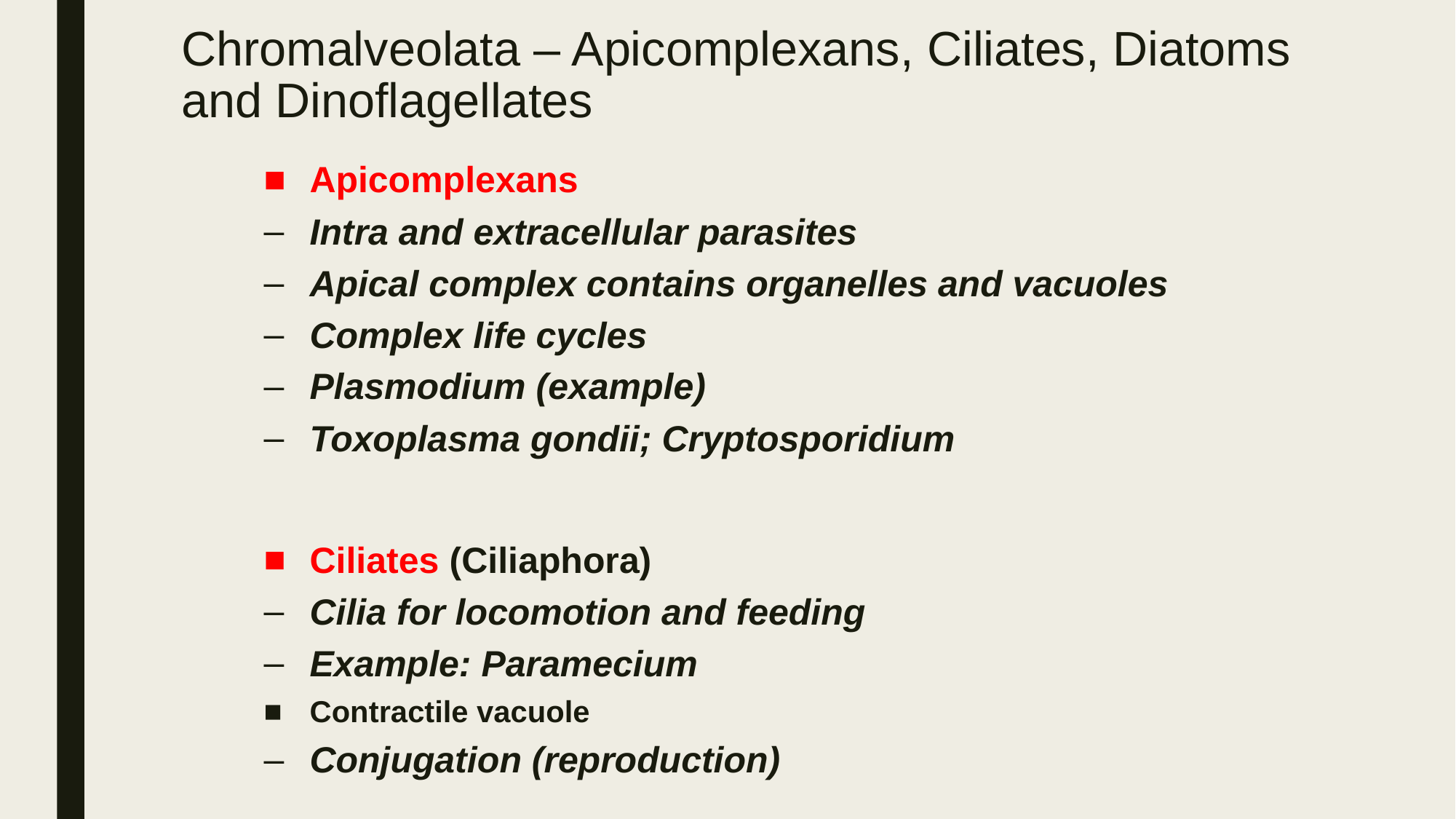

# Chromalveolata – Apicomplexans, Ciliates, Diatoms and Dinoflagellates
Apicomplexans
Intra and extracellular parasites
Apical complex contains organelles and vacuoles
Complex life cycles
Plasmodium (example)
Toxoplasma gondii; Cryptosporidium

Ciliates (Ciliaphora)
Cilia for locomotion and feeding
Example: Paramecium
Contractile vacuole
Conjugation (reproduction)